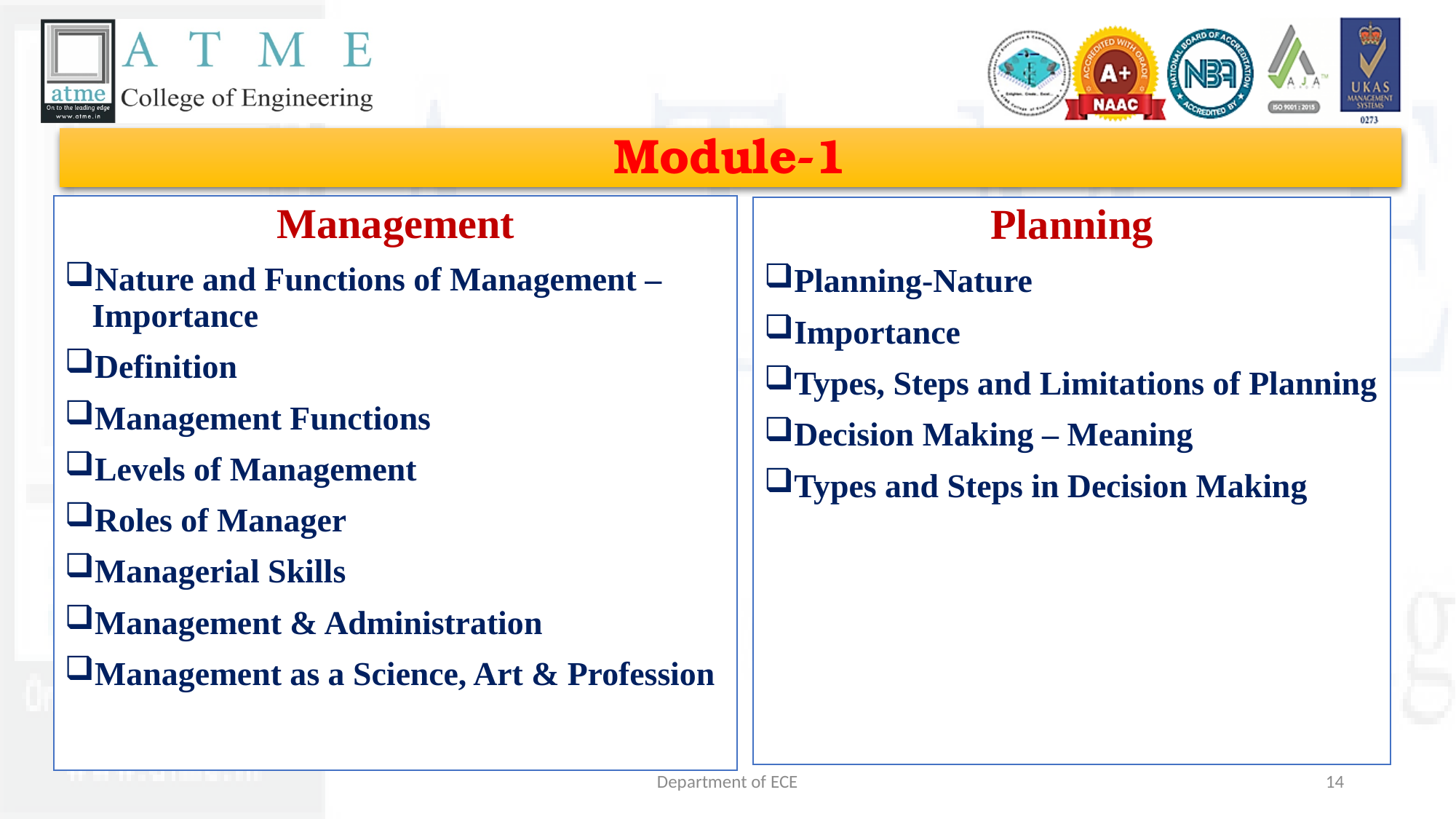

# Module-1
Management
Nature and Functions of Management – Importance
Definition
Management Functions
Levels of Management
Roles of Manager
Managerial Skills
Management & Administration
Management as a Science, Art & Profession
Planning
Planning-Nature
Importance
Types, Steps and Limitations of Planning
Decision Making – Meaning
Types and Steps in Decision Making
Department of ECE
14